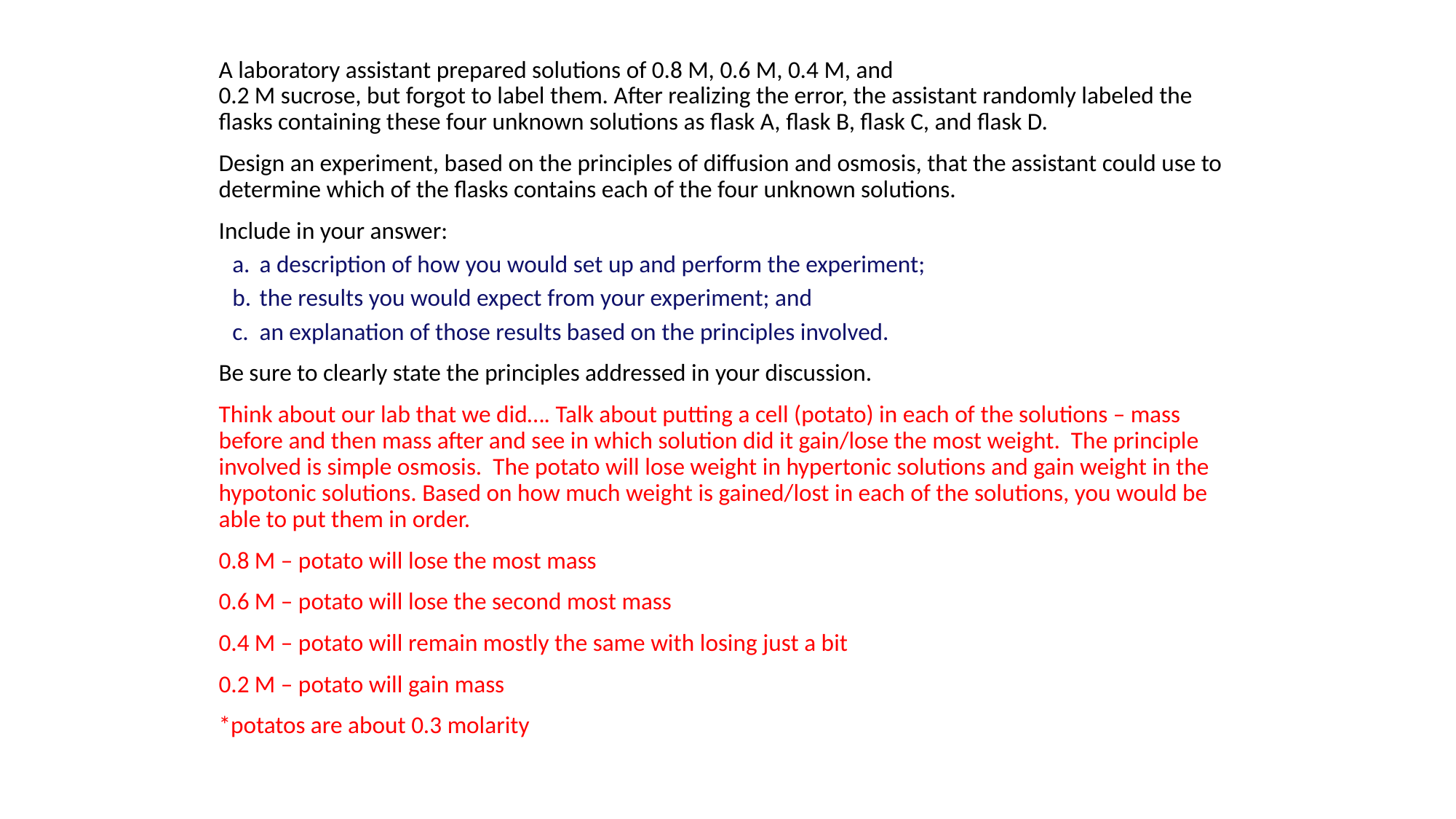

A laboratory assistant prepared solutions of 0.8 M, 0.6 M, 0.4 M, and
0.2 M sucrose, but forgot to label them. After realizing the error, the assistant randomly labeled the flasks containing these four unknown solutions as flask A, flask B, flask C, and flask D.
Design an experiment, based on the principles of diffusion and osmosis, that the assistant could use to determine which of the flasks contains each of the four unknown solutions.
Include in your answer:
a description of how you would set up and perform the experiment;
the results you would expect from your experiment; and
an explanation of those results based on the principles involved.
Be sure to clearly state the principles addressed in your discussion.
Think about our lab that we did…. Talk about putting a cell (potato) in each of the solutions – mass before and then mass after and see in which solution did it gain/lose the most weight.  The principle involved is simple osmosis.  The potato will lose weight in hypertonic solutions and gain weight in the hypotonic solutions. Based on how much weight is gained/lost in each of the solutions, you would be able to put them in order.
0.8 M – potato will lose the most mass
0.6 M – potato will lose the second most mass
0.4 M – potato will remain mostly the same with losing just a bit
0.2 M – potato will gain mass
*potatos are about 0.3 molarity